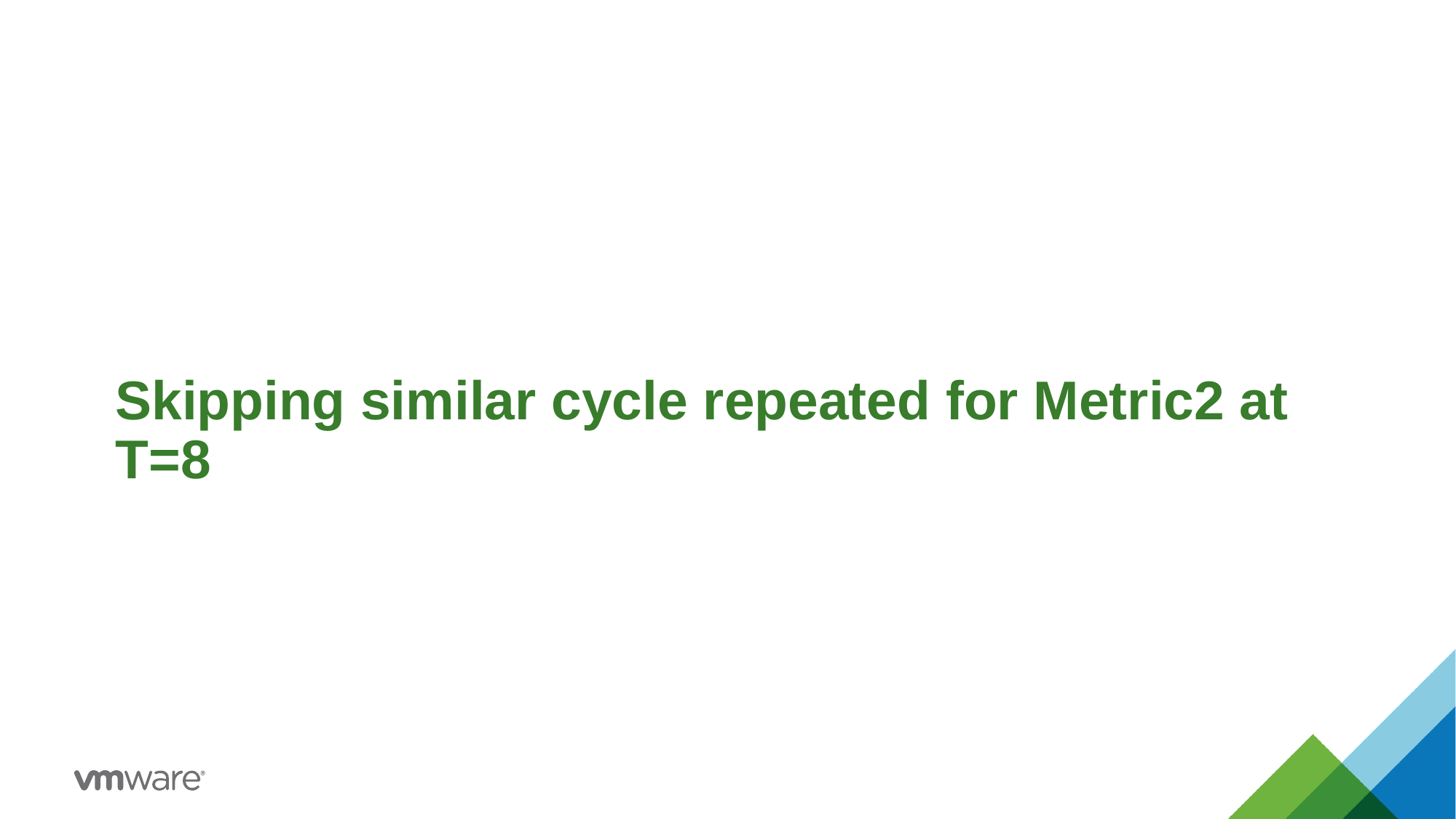

# Skipping similar cycle repeated for Metric2 at T=8